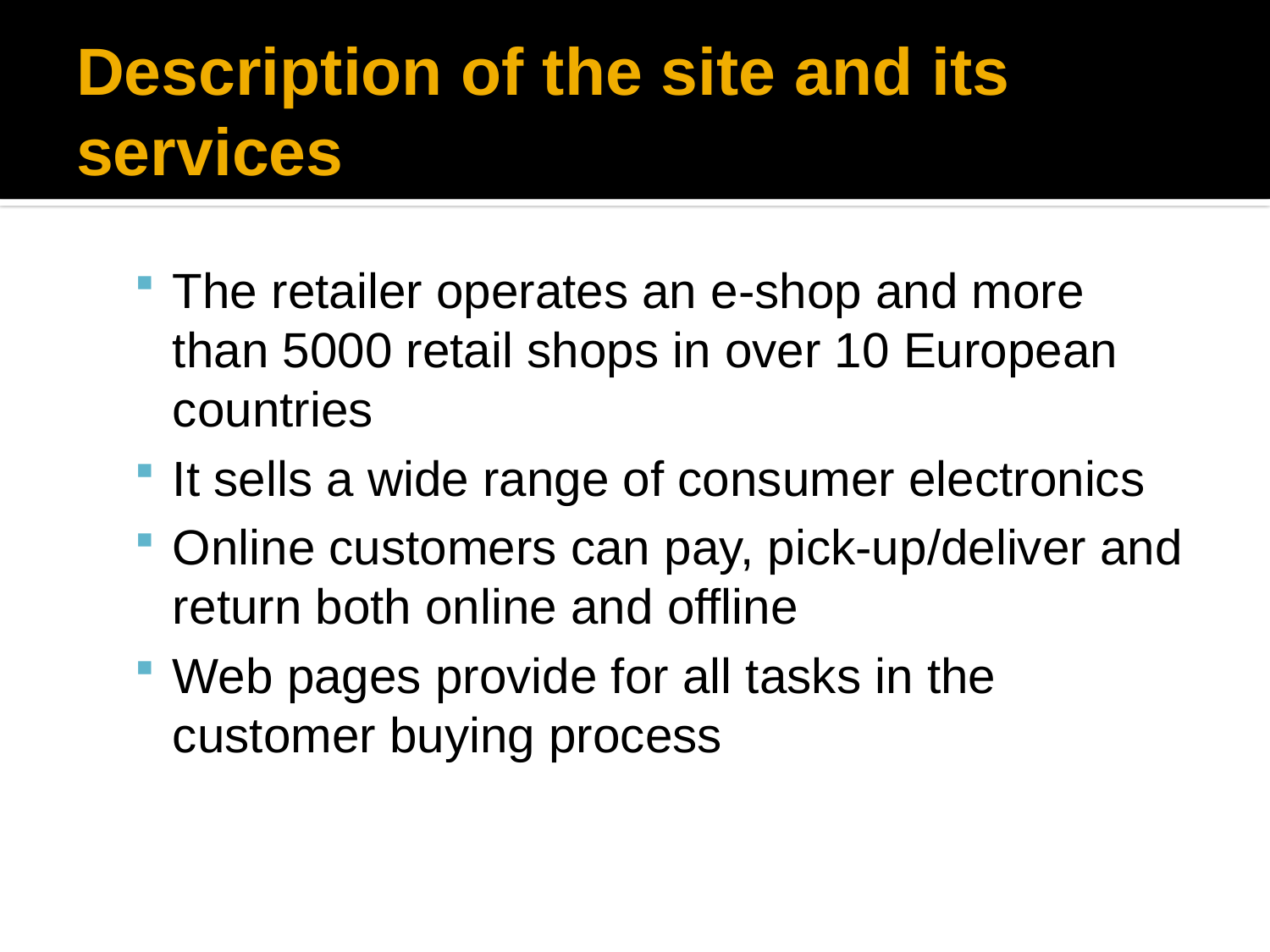

# Description of the site and its services
The retailer operates an e-shop and more than 5000 retail shops in over 10 European countries
It sells a wide range of consumer electronics
Online customers can pay, pick-up/deliver and return both online and offline
Web pages provide for all tasks in the customer buying process